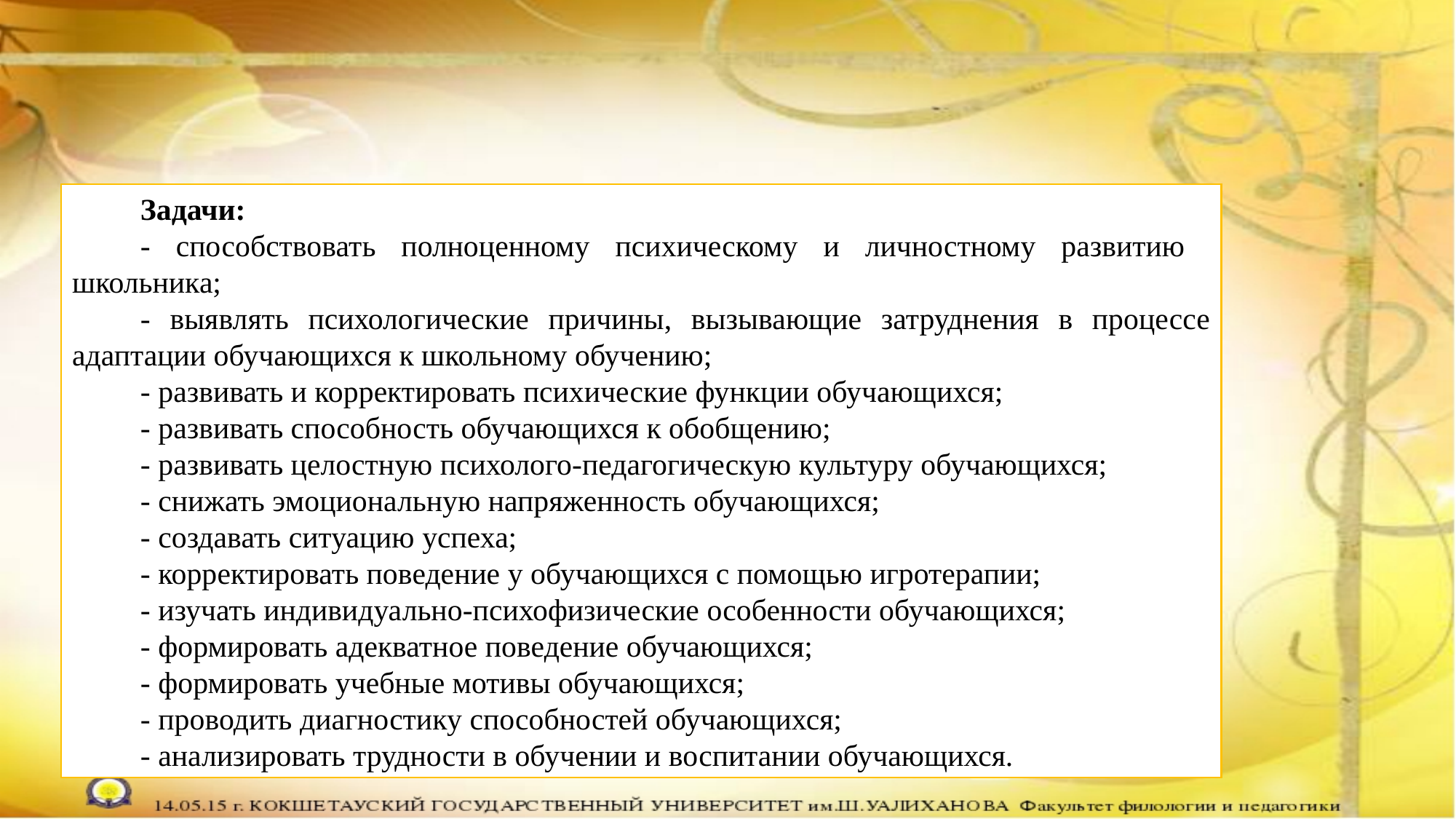

Задачи:
- способствовать полноценному психическому и личностному развитию  школьника;
- выявлять психологические причины, вызывающие затруднения в процессе адаптации обучающихся к школьному обучению;
- развивать и корректировать психические функции обучающихся;
- развивать способность обучающихся к обобщению;
- развивать целостную психолого-педагогическую культуру обучающихся;
- снижать эмоциональную напряженность обучающихся;
- создавать ситуацию успеха;
- корректировать поведение у обучающихся с помощью игротерапии;
- изучать индивидуально-психофизические особенности обучающихся;
- формировать адекватное поведение обучающихся;
- формировать учебные мотивы обучающихся;
- проводить диагностику способностей обучающихся;
- анализировать трудности в обучении и воспитании обучающихся.